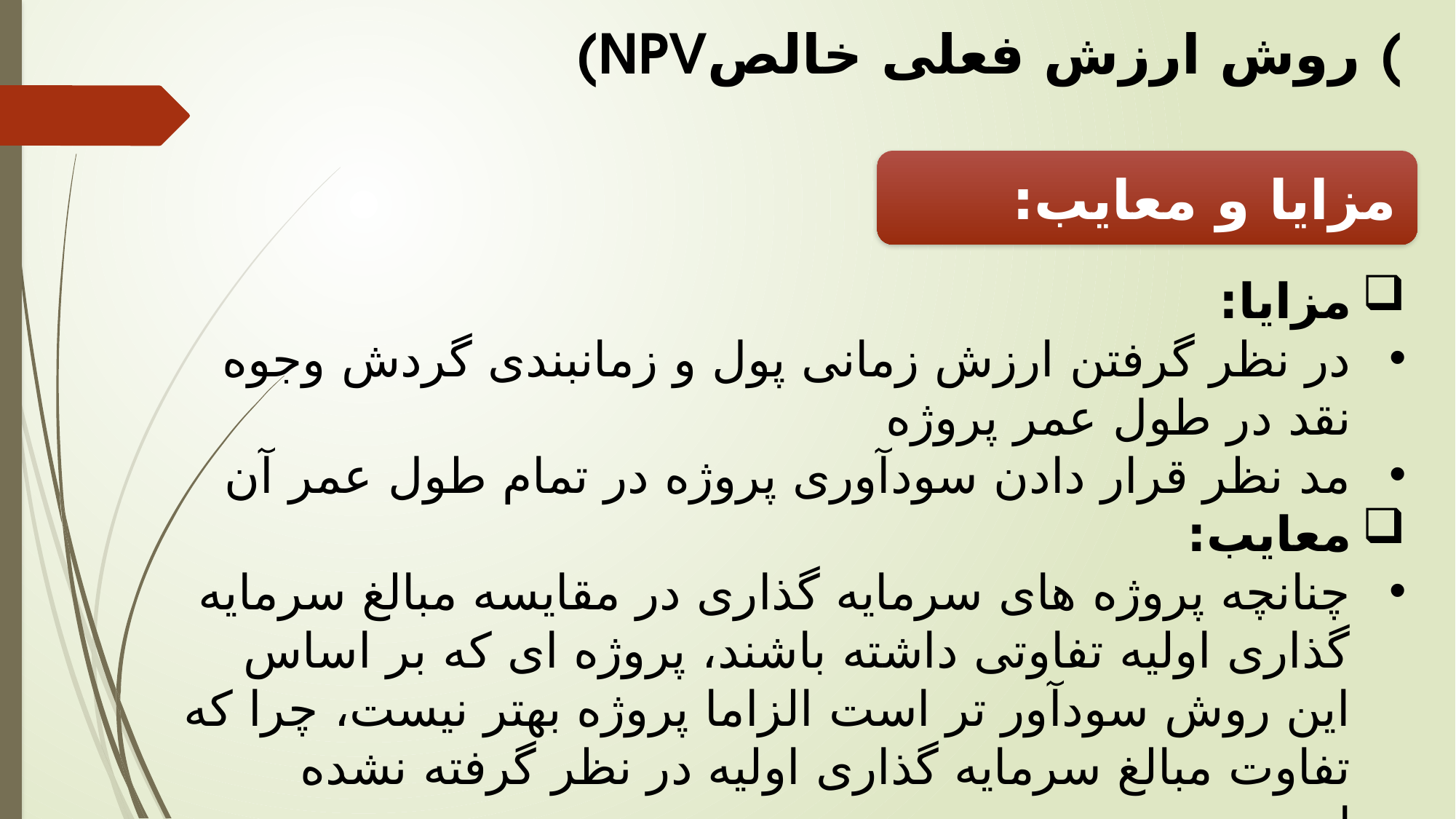

(NPVروش ارزش فعلی خالص (

مزایا و معایب:
مزایا:
در نظر گرفتن ارزش زمانی پول و زمانبندی گردش وجوه نقد در طول عمر پروژه
مد نظر قرار دادن سودآوری پروژه در تمام طول عمر آن
معایب:
چنانچه پروژه های سرمایه گذاری در مقایسه مبالغ سرمایه گذاری اولیه تفاوتی داشته باشند، پروژه ای که بر اساس این روش سودآور تر است الزاما پروژه بهتر نیست، چرا که تفاوت مبالغ سرمایه گذاری اولیه در نظر گرفته نشده است.
هنگام برخورد با پروژه های مختلف که دارای عمر اقتصادی متفاوت می باشند، حاصل می تواند گمراه کننده باشد.